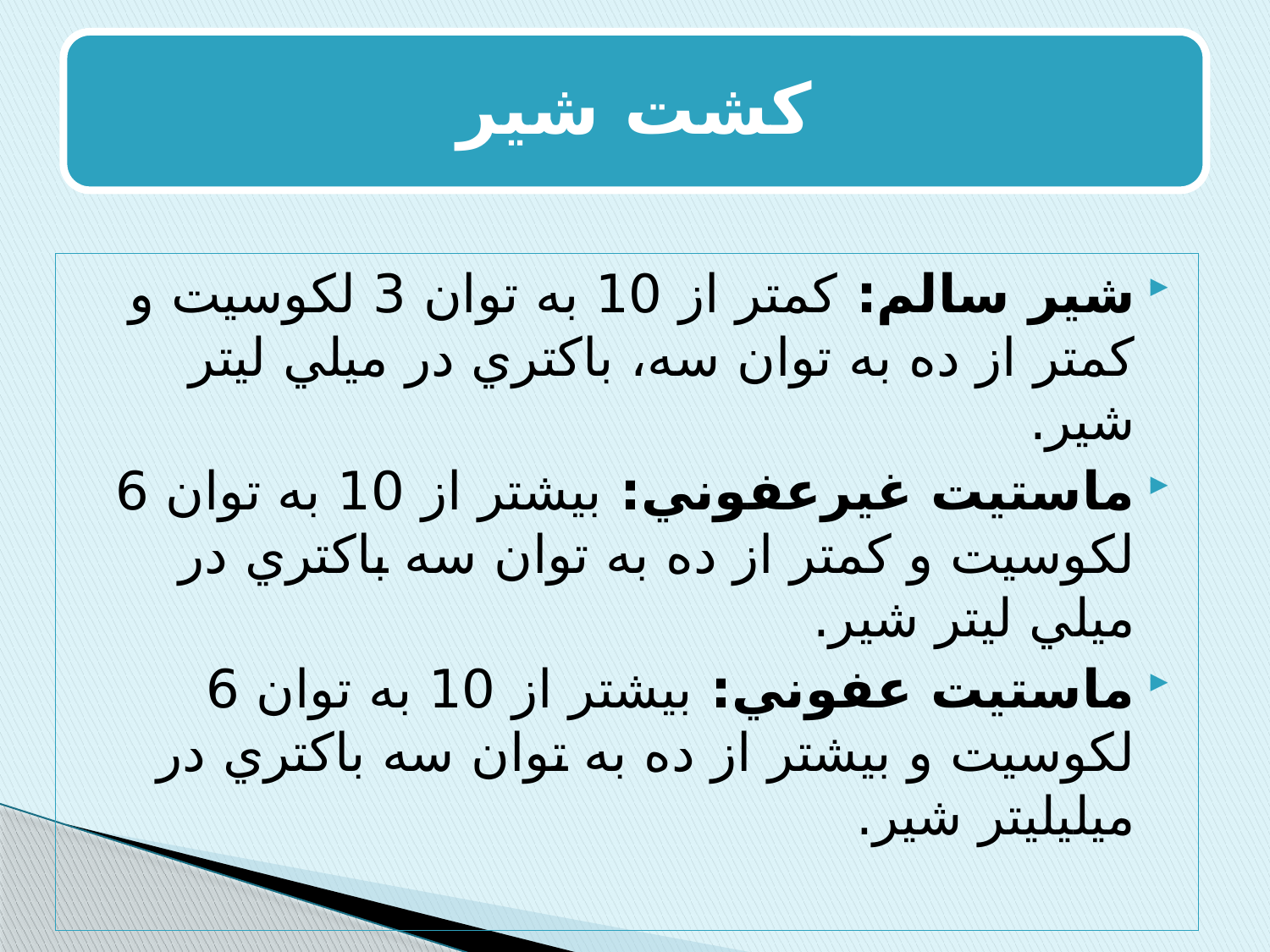

کشت شیر
شير سالم: كمتر از 10 به توان 3 لكوسيت و كمتر از ده به توان سه، باكتري در ميلي ليتر شير.
ماستيت غيرعفوني: بيشتر از 10 به توان 6 لكوسيت و كمتر از ده به توان سه باكتري در ميلي ليتر شير.
ماستيت عفوني: بيشتر از 10 به توان 6 لكوسيت و بيشتر از ده به توان سه باكتري در ميليليتر شير.